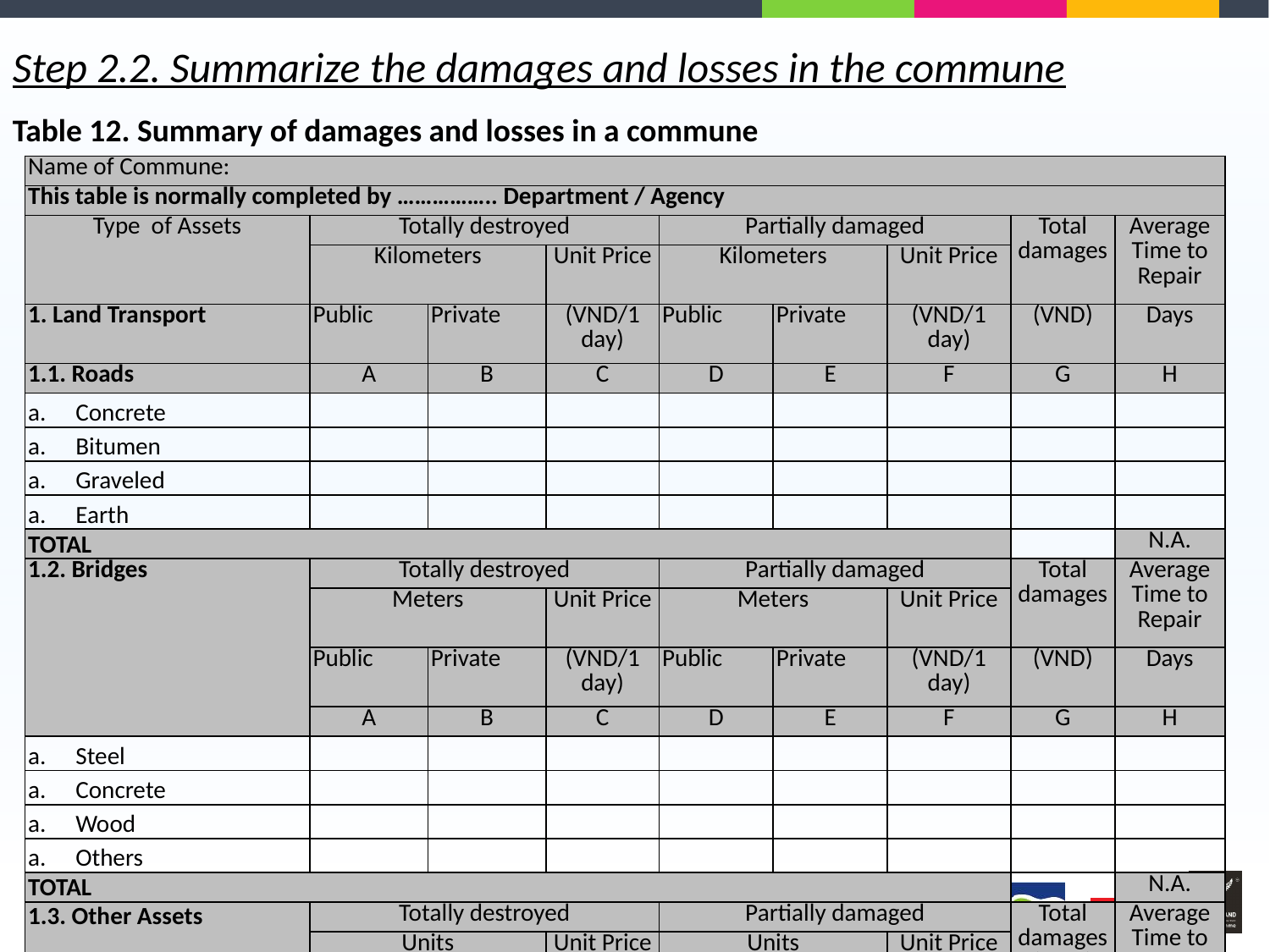

Step 2.2. Summarize the damages and losses in the commune
Table 12. Summary of damages and losses in a commune
| Name of Commune: |  |  |  |  |  |  |  |  |  |
| --- | --- | --- | --- | --- | --- | --- | --- | --- | --- |
| This table is normally completed by …………….. Department / Agency |  |  |  |  |  |  |  |  |  |
| Type of Assets | Totally destroyed |  |  | Partially damaged |  |  | Total damages | Average Time to Repair |  |
|  | Kilometers |  | Unit Price | Kilometers |  | Unit Price |  |  |  |
| 1. Land Transport | Public | Private | (VND/1 day) | Public | Private | (VND/1 day) | (VND) | Days |  |
| 1.1. Roads | A | B | C | D | E | F | G | H |  |
| Concrete |  |  |  |  |  |  |  |  |  |
| Bitumen |  |  |  |  |  |  |  |  |  |
| Graveled |  |  |  |  |  |  |  |  |  |
| Earth |  |  |  |  |  |  |  |  |  |
| TOTAL |  |  |  |  |  |  |  | N.A. |  |
| 1.2. Bridges | Totally destroyed |  |  | Partially damaged |  |  | Total damages | Average Time to Repair |  |
|  | Meters |  | Unit Price | Meters |  | Unit Price |  |  |  |
|  | Public | Private | (VND/1 day) | Public | Private | (VND/1 day) | (VND) | Days |  |
|  | A | B | C | D | E | F | G | H |  |
| Steel |  |  |  |  |  |  |  |  |  |
| Concrete |  |  |  |  |  |  |  |  |  |
| Wood |  |  |  |  |  |  |  |  |  |
| Others |  |  |  |  |  |  |  |  |  |
| TOTAL |  |  |  |  |  |  |  | N.A. |  |
| 1.3. Other Assets | Totally destroyed |  |  | Partially damaged |  |  | Total damages (VND) | Average Time to Repair |  |
|  | Units |  | Unit Price (VND/1 day) | Units |  | Unit Price (VND/1 day) |  |  |  |
|  | Public | Private |  | Public | Private |  |  |  |  |
|  | A | B | C | D | E | F | G | H |  |
| Equipment |  |  |  |  |  |  |  |  |  |
| a. |  |  |  |  |  |  |  |  |  |
| b. |  |  |  |  |  |  |  |  |  |
| Structures |  |  |  |  |  |  |  |  |  |
| Offices |  |  |  |  |  |  |  |  |  |
| Others |  |  |  |  |  |  |  |  |  |
| Vehicles |  |  |  |  |  |  |  |  |  |
| Busses |  |  |  |  |  |  |  |  |  |
| Cars |  |  |  |  |  |  |  |  |  |
| Motorbikes |  |  |  |  |  |  |  |  |  |
| Others |  |  |  |  |  |  |  |  |  |
| 2.Water transport |  |  |  |  |  |  |  |  |  |
| Structures |  |  |  |  |  |  |  |  |  |
| Port |  |  |  |  |  |  |  |  |  |
| Others |  |  |  |  |  |  |  |  |  |
| Watercrafts |  |  |  |  |  |  |  |  |  |
| Ships |  |  |  |  |  |  |  |  |  |
| Others |  |  |  |  |  |  |  |  |  |
| Equipment |  |  |  |  |  |  |  |  |  |
| a. |  |  |  |  |  |  |  |  |  |
| b. |  |  |  |  |  |  |  |  |  |
| Others |  |  |  |  |  |  |  |  |  |
| 3. Railways |  |  |  |  |  |  |  |  |  |
| Structures |  |  |  |  |  |  |  |  |  |
| Terminals |  |  |  |  |  |  |  |  |  |
| Others |  |  |  |  |  |  |  |  |  |
| Trains |  |  |  |  |  |  |  |  |  |
| Locomotives |  |  |  |  |  |  |  |  |  |
| Passenger Carriages |  |  |  |  |  |  |  |  |  |
| Goods Wagons |  |  |  |  |  |  |  |  |  |
| Others |  |  |  |  |  |  |  |  |  |
| Tracks (KMs) |  |  |  |  |  |  |  |  |  |
| Equipment |  |  |  |  |  |  |  |  |  |
| a. |  |  |  |  |  |  |  |  |  |
| b. |  |  |  |  |  |  |  |  |  |
| Others |  |  |  |  |  |  |  |  |  |
| GRAND TOTAL OF DAMAGES (in VND) |  |  |  |  |  |  |  |  |  |